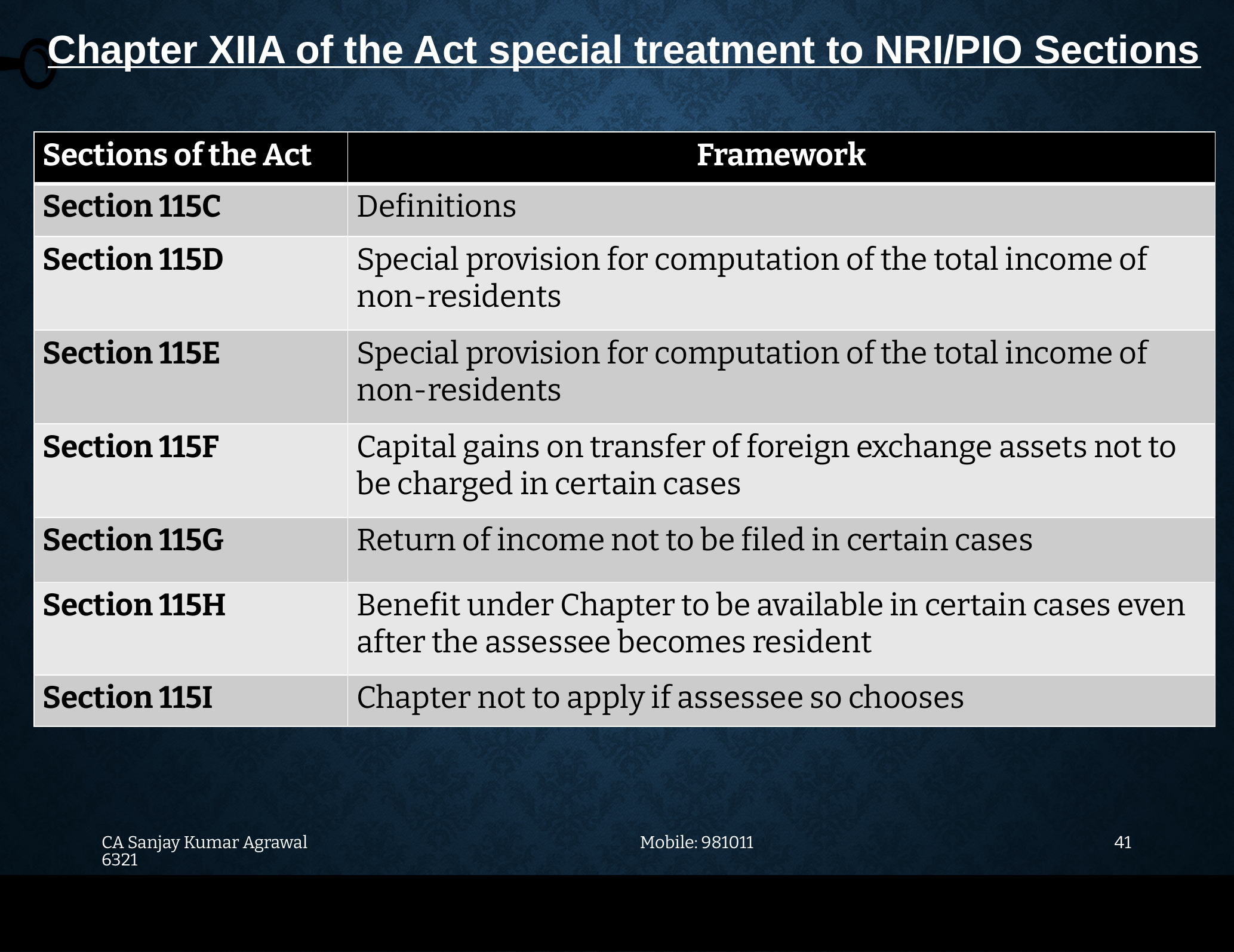

Chapter XIIA of the Act special treatment to NRI/PIO Sections
| Sections of the Act | Framework |
| --- | --- |
| Section 115C | Definitions |
| Section 115D | Special provision for computation of the total income of non-residents |
| Section 115E | Special provision for computation of the total income of non-residents |
| Section 115F | Capital gains on transfer of foreign exchange assets not to be charged in certain cases |
| Section 115G | Return of income not to be filed in certain cases |
| Section 115H | Benefit under Chapter to be available in certain cases even after the assessee becomes resident |
| Section 115I | Chapter not to apply if assessee so chooses |
CA Sanjay Kumar Agrawal                                                                                                 Mobile: 9810116321
41